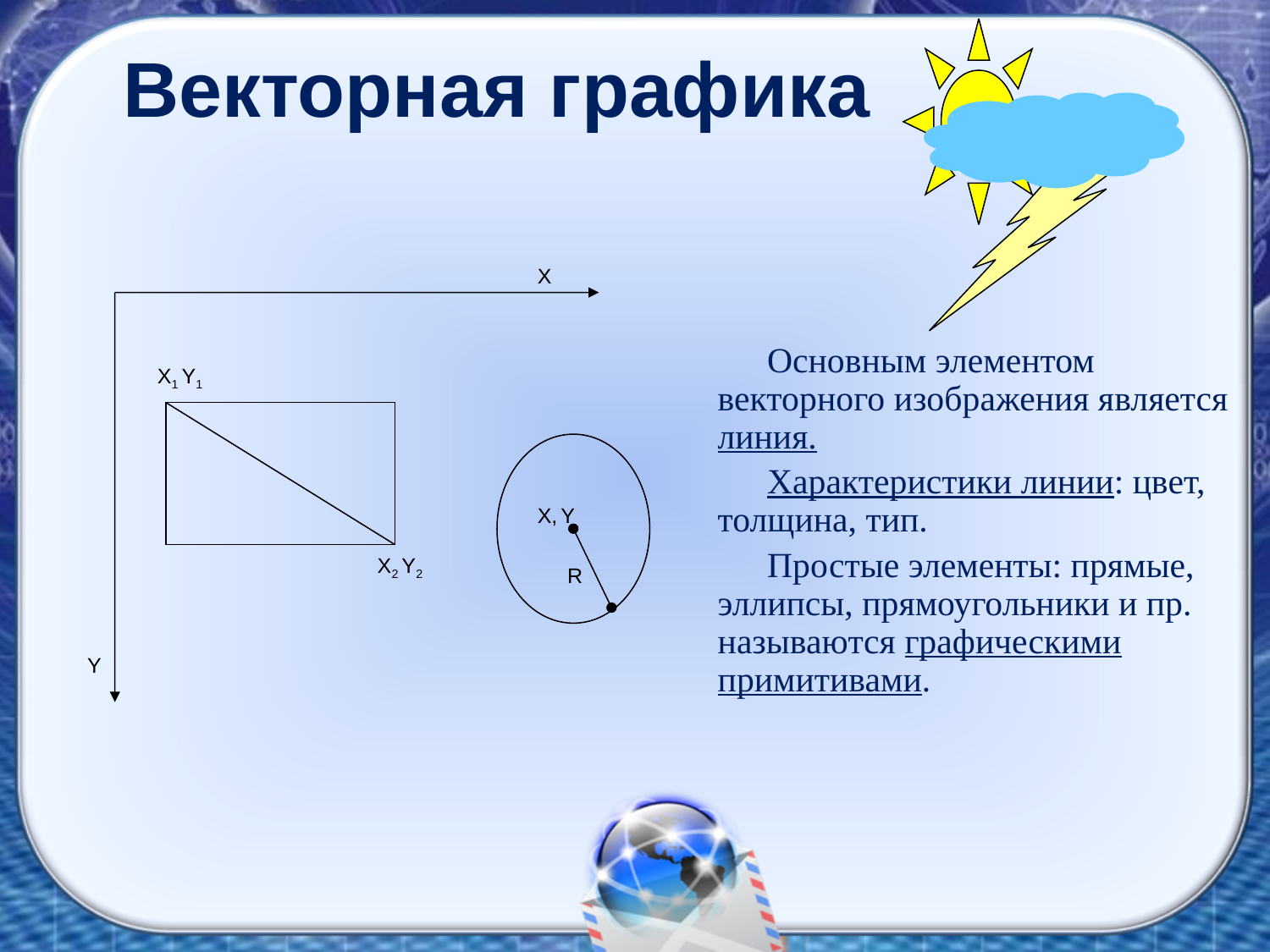

# Векторная графика

Х

Х1 Y1
Х, Y
Х2 Y2
R
Y
Основным элементом векторного изображения является линия.
Характеристики линии: цвет, толщина, тип.
Простые элементы: прямые, эллипсы, прямоугольники и пр. называются графическими примитивами.